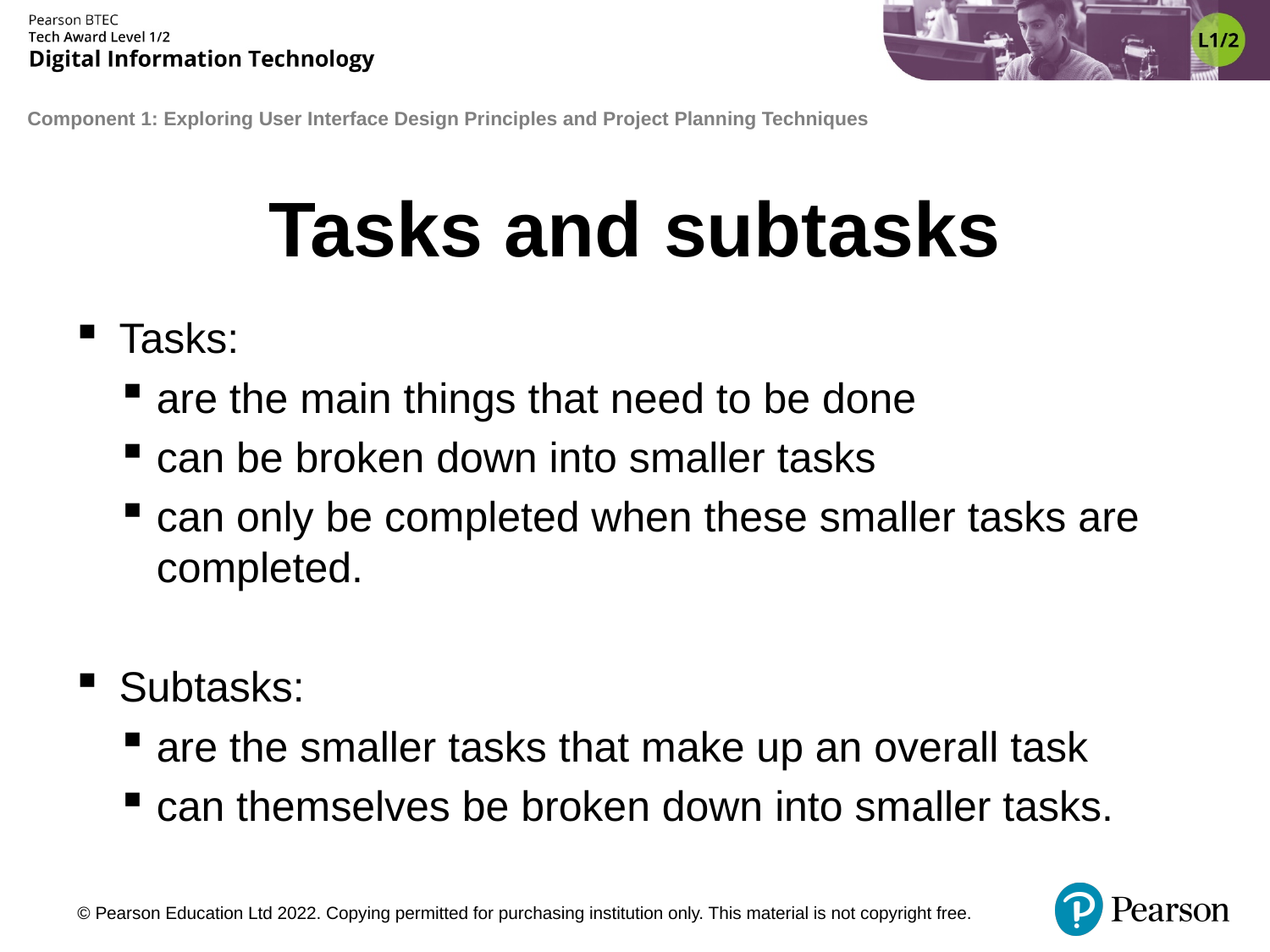

# Tasks and subtasks
Tasks:
are the main things that need to be done
can be broken down into smaller tasks
can only be completed when these smaller tasks are completed.

Subtasks:
are the smaller tasks that make up an overall task
can themselves be broken down into smaller tasks.